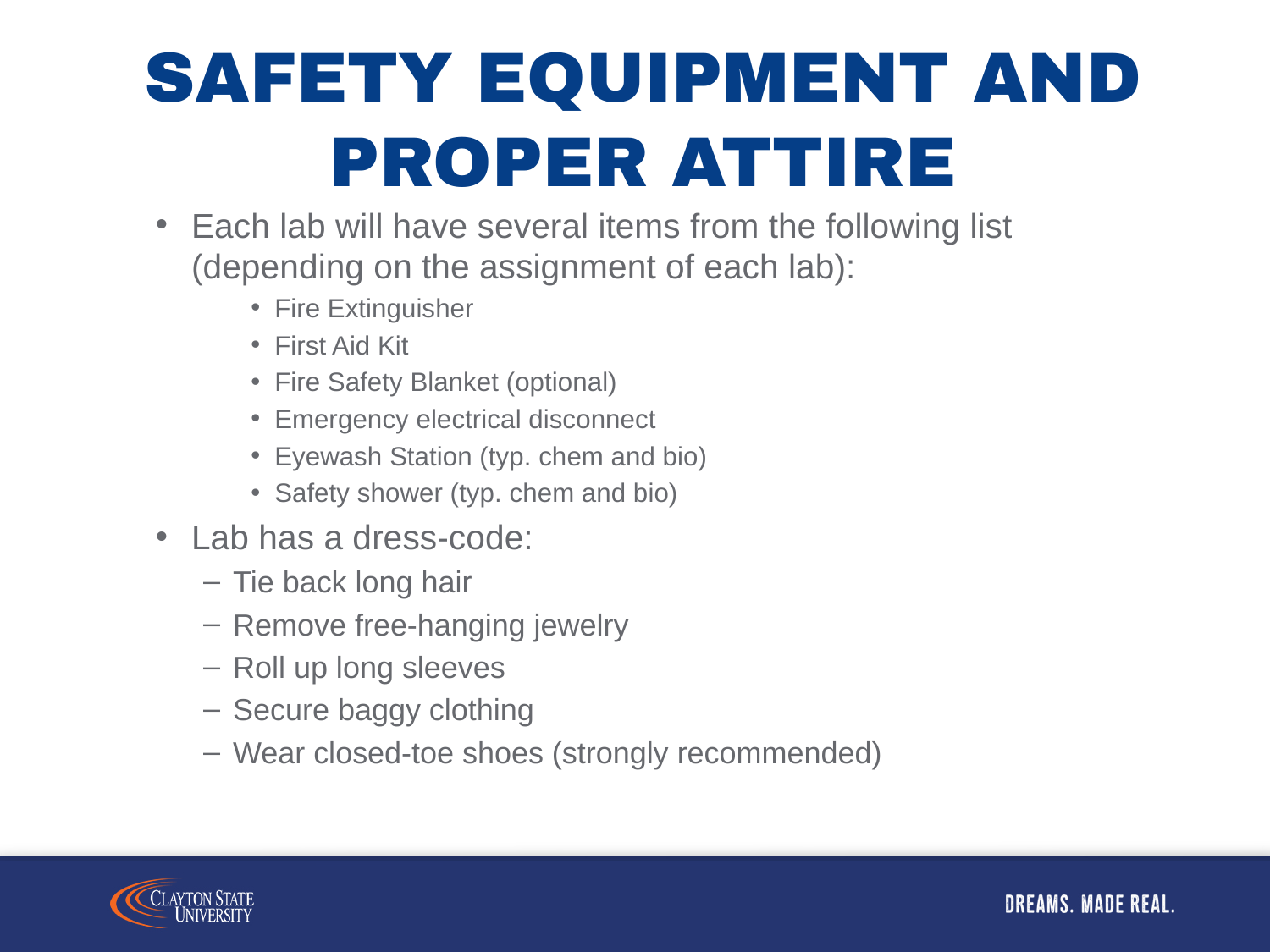

# Safety equipment and proper attire
Each lab will have several items from the following list (depending on the assignment of each lab):
Fire Extinguisher
First Aid Kit
Fire Safety Blanket (optional)
Emergency electrical disconnect
Eyewash Station (typ. chem and bio)
Safety shower (typ. chem and bio)
Lab has a dress-code:
Tie back long hair
Remove free-hanging jewelry
Roll up long sleeves
Secure baggy clothing
Wear closed-toe shoes (strongly recommended)